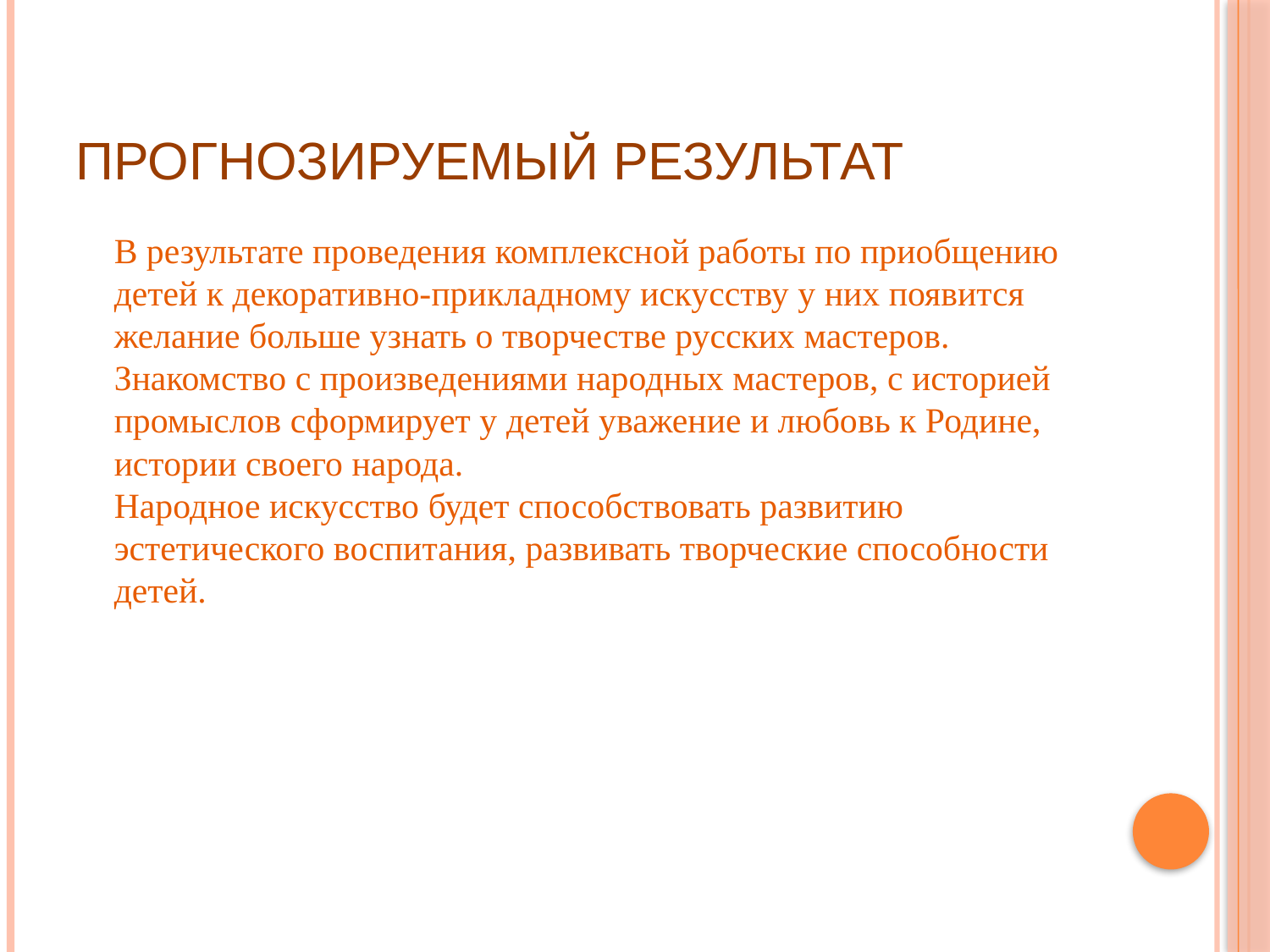

# Прогнозируемый результат
В результате проведения комплексной работы по приобщению детей к декоративно-прикладному искусству у них появится желание больше узнать о творчестве русских мастеров.
Знакомство с произведениями народных мастеров, с историей промыслов сформирует у детей уважение и любовь к Родине, истории своего народа.
Народное искусство будет способствовать развитию эстетического воспитания, развивать творческие способности детей.